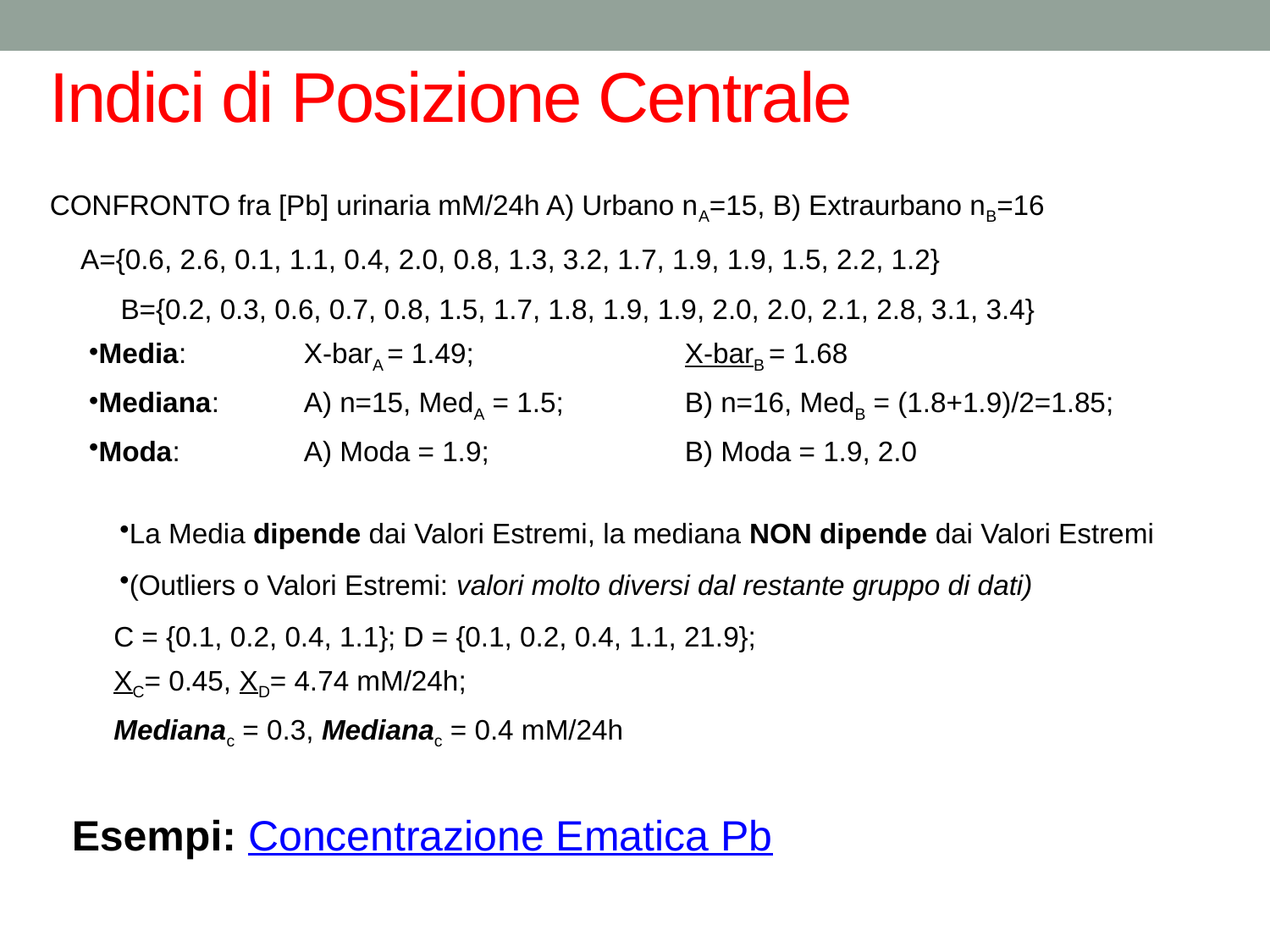

# Indici di Posizione Centrale
CONFRONTO fra [Pb] urinaria mM/24h A) Urbano nA=15, B) Extraurbano nB=16
A={0.6, 2.6, 0.1, 1.1, 0.4, 2.0, 0.8, 1.3, 3.2, 1.7, 1.9, 1.9, 1.5, 2.2, 1.2}
B={0.2, 0.3, 0.6, 0.7, 0.8, 1.5, 1.7, 1.8, 1.9, 1.9, 2.0, 2.0, 2.1, 2.8, 3.1, 3.4}
Media: 	X-barA = 1.49; 		X-barB = 1.68
Mediana: 	A) n=15, MedA = 1.5; 	B) n=16, MedB = (1.8+1.9)/2=1.85;
Moda:  	A) Moda = 1.9;   		B) Moda = 1.9, 2.0
La Media dipende dai Valori Estremi, la mediana NON dipende dai Valori Estremi
(Outliers o Valori Estremi: valori molto diversi dal restante gruppo di dati)
C = {0.1, 0.2, 0.4, 1.1}; D = {0.1, 0.2, 0.4, 1.1, 21.9};
XC= 0.45, XD= 4.74 mM/24h;
Medianac = 0.3, Medianac = 0.4 mM/24h
Esempi: Concentrazione Ematica Pb